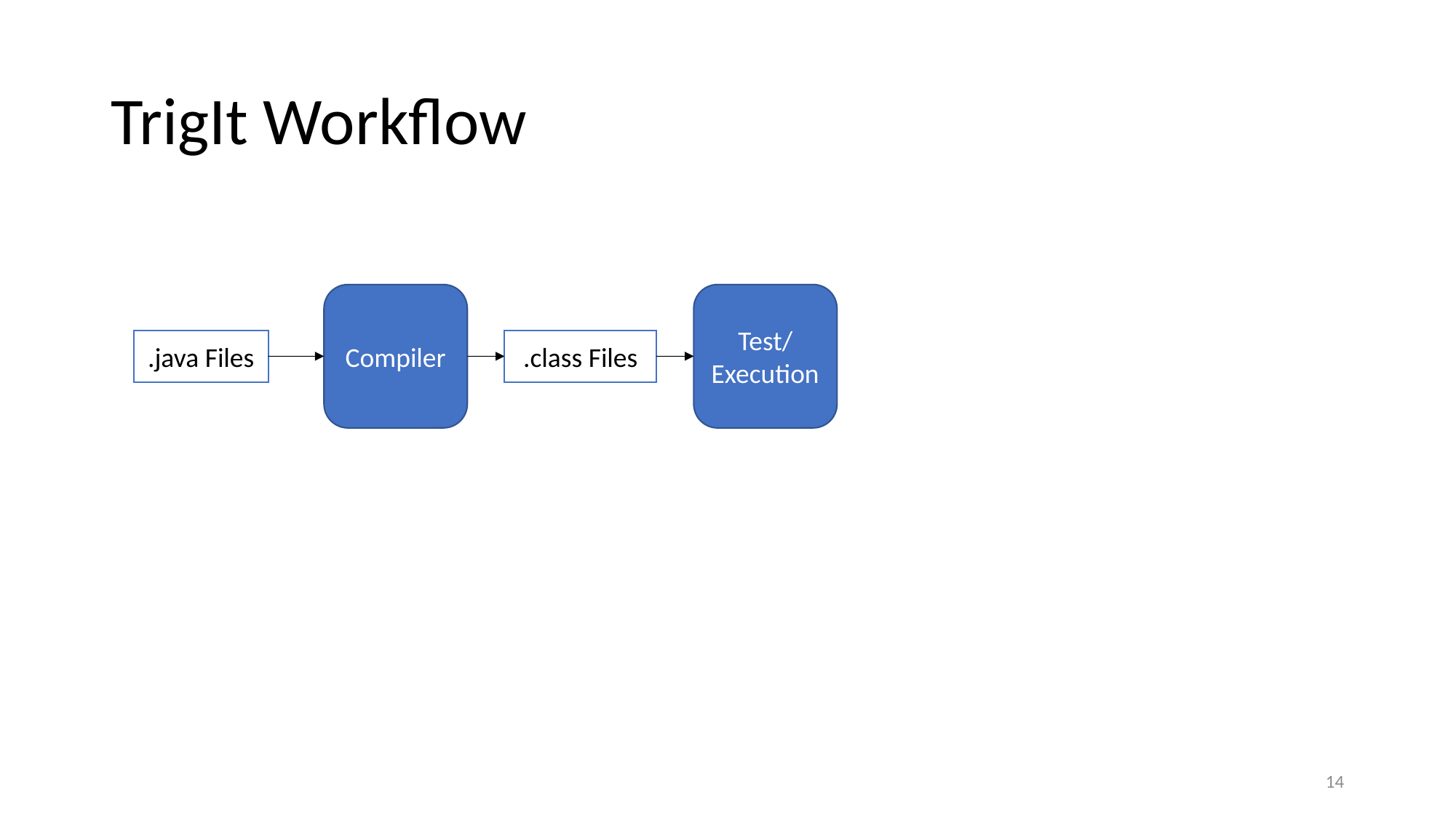

# TrigIt Workflow
Test/
Execution
Compiler
.class Files
.java Files
14